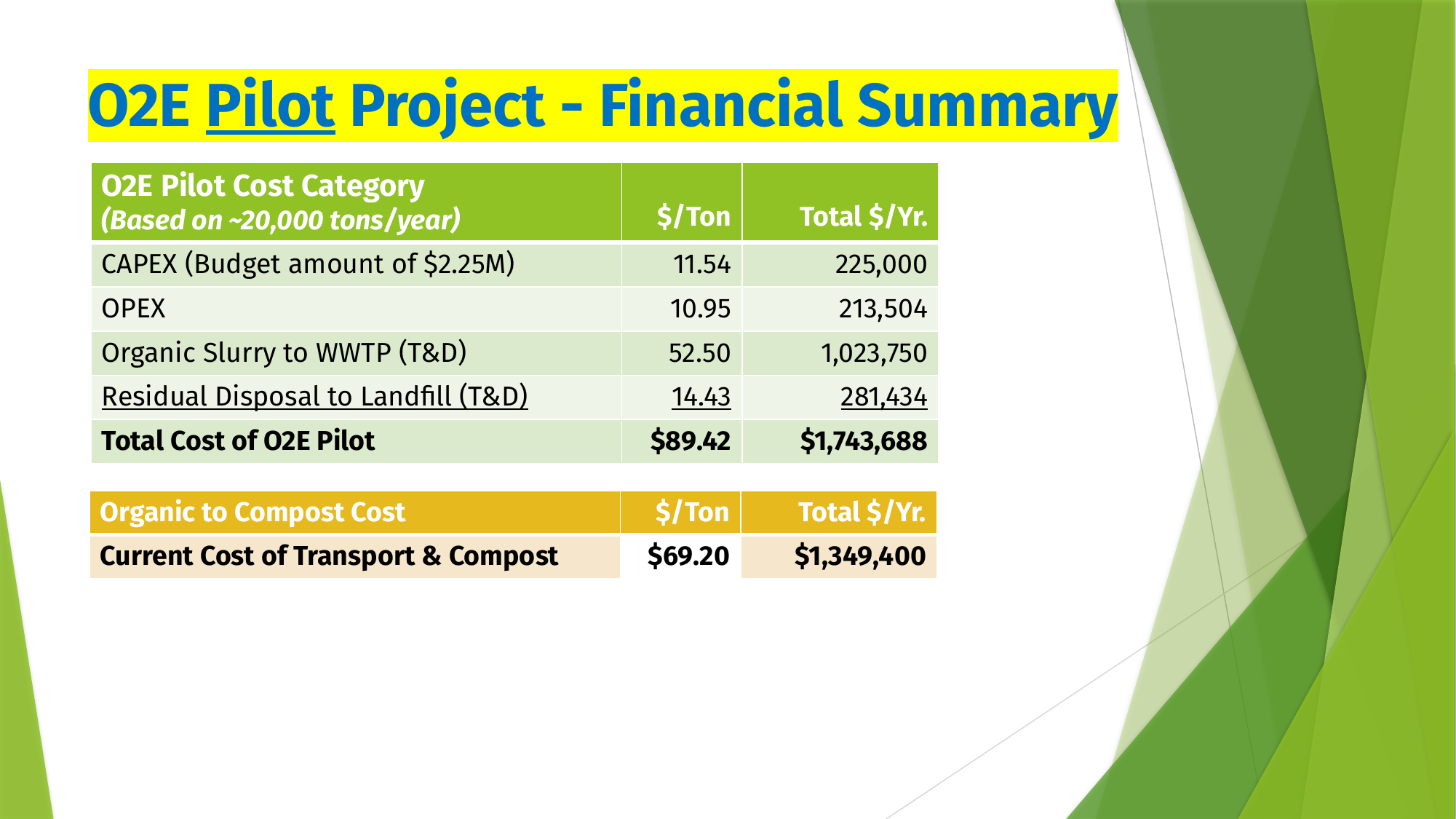

# O2E Pilot Project - Financial Summary
| O2E Pilot Cost Category (Based on ~20,000 tons/year) | $/Ton | Total $/Yr. |
| --- | --- | --- |
| CAPEX (Budget amount of $2.25M) | 11.54 | 225,000 |
| OPEX | 10.95 | 213,504 |
| Organic Slurry to WWTP (T&D) | 52.50 | 1,023,750 |
| Residual Disposal to Landfill (T&D) | 14.43 | 281,434 |
| Total Cost of O2E Pilot | $89.42 | $1,743,688 |
| Organic to Compost Cost | $/Ton | Total $/Yr. |
| --- | --- | --- |
| Current Cost of Transport & Compost | $69.20 | $1,349,400 |